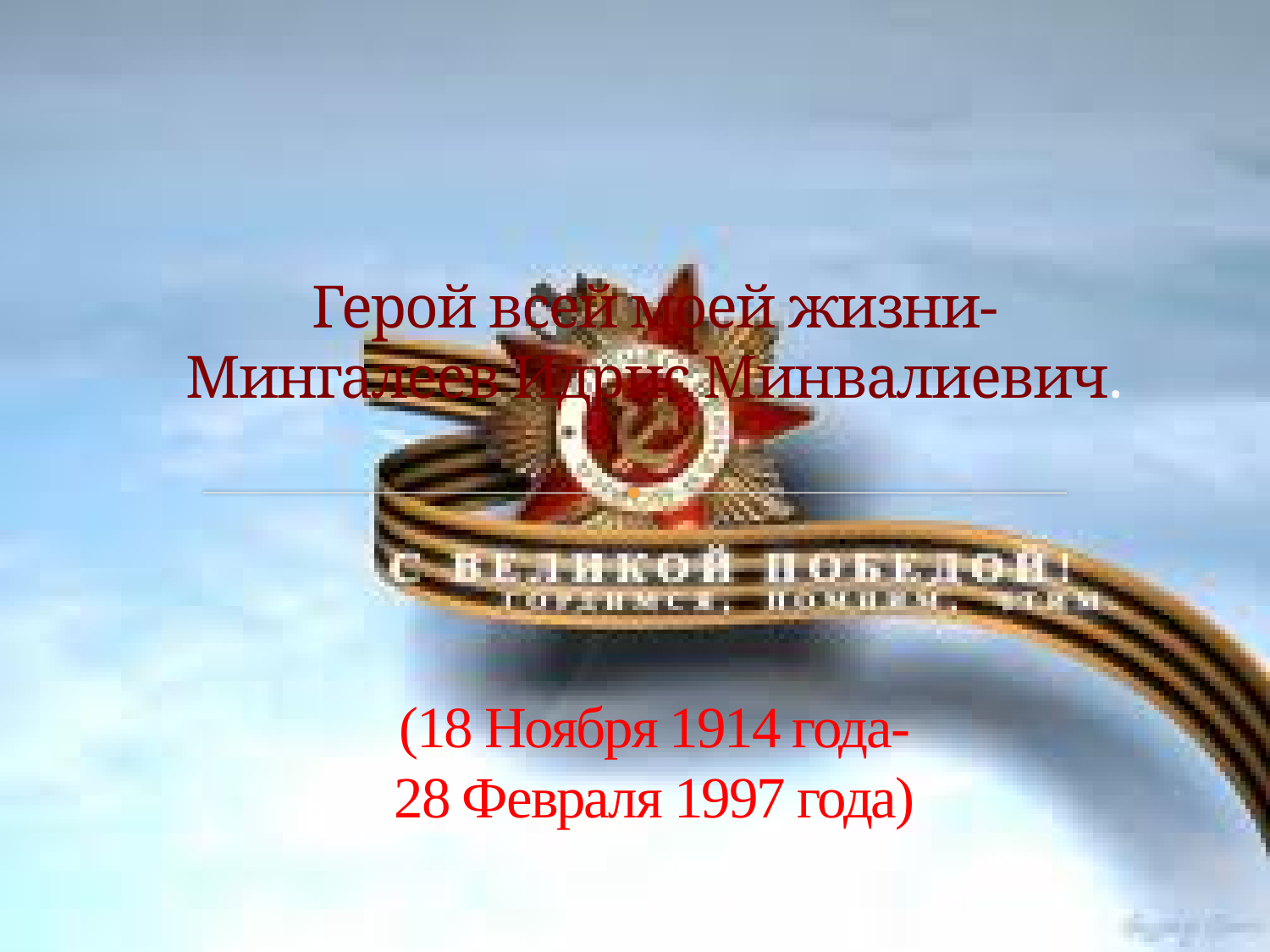

# Герой всей моей жизни- Мингалеев Идрис Минвалиевич. (18 Ноября 1914 года- 28 Февраля 1997 года)